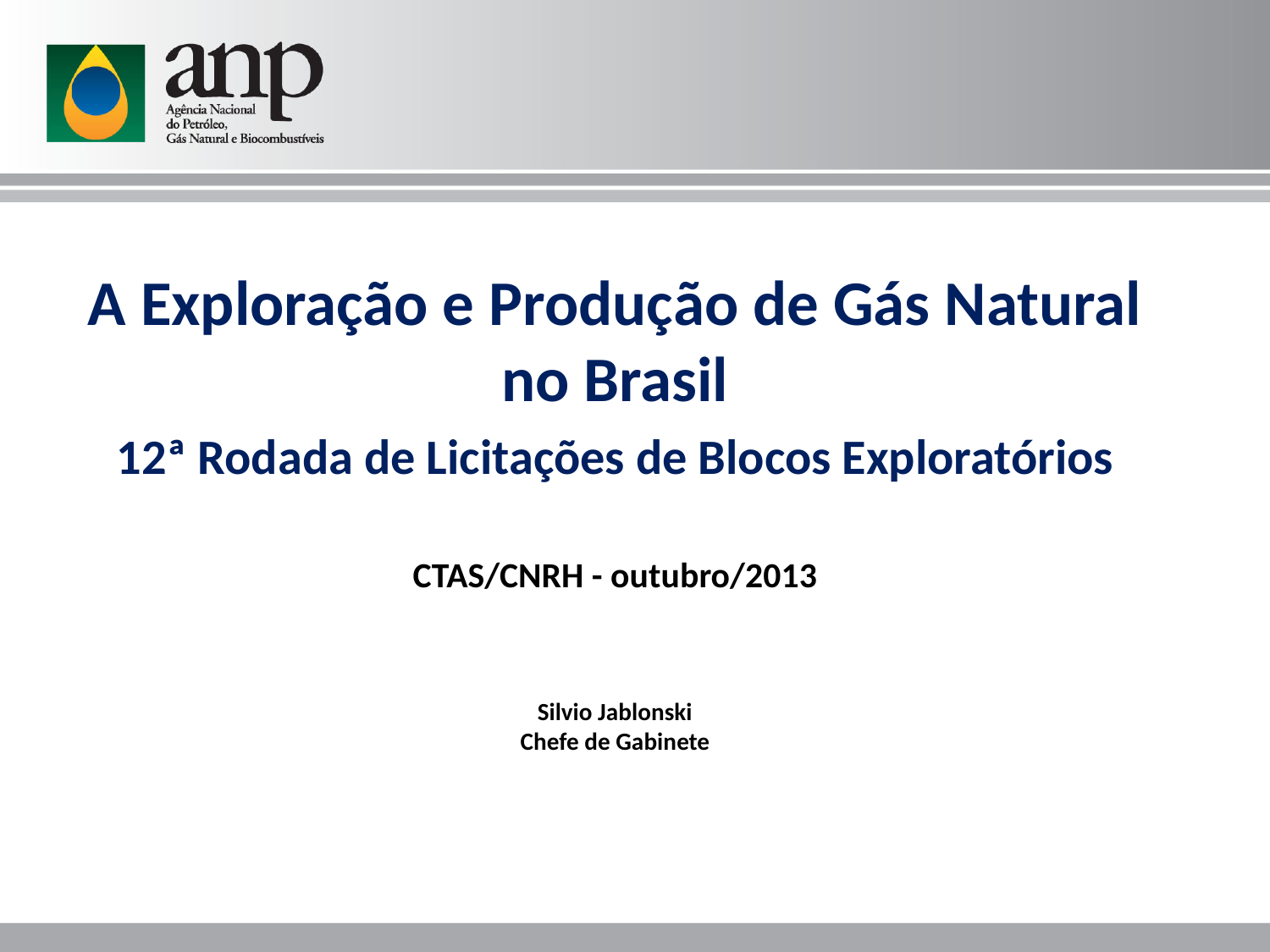

A Exploração e Produção de Gás Natural no Brasil
12ª Rodada de Licitações de Blocos Exploratórios

CTAS/CNRH - outubro/2013

Silvio Jablonski
Chefe de Gabinete